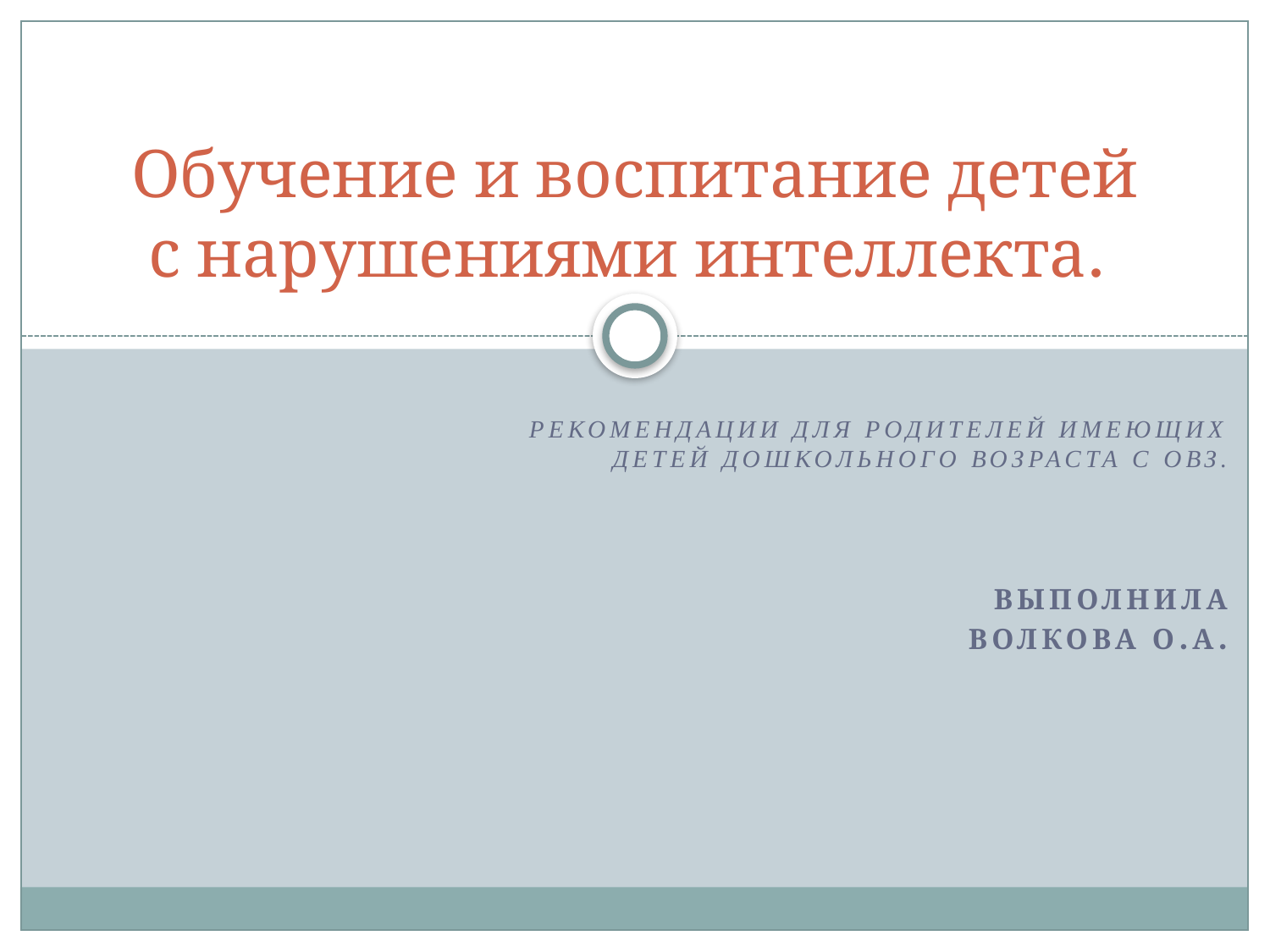

# Обучение и воспитание детей с нарушениями интеллекта.
Рекомендации для родителей имеющих детей дошкольного возраста с ОВЗ.

Выполнила
Волкова О.А.